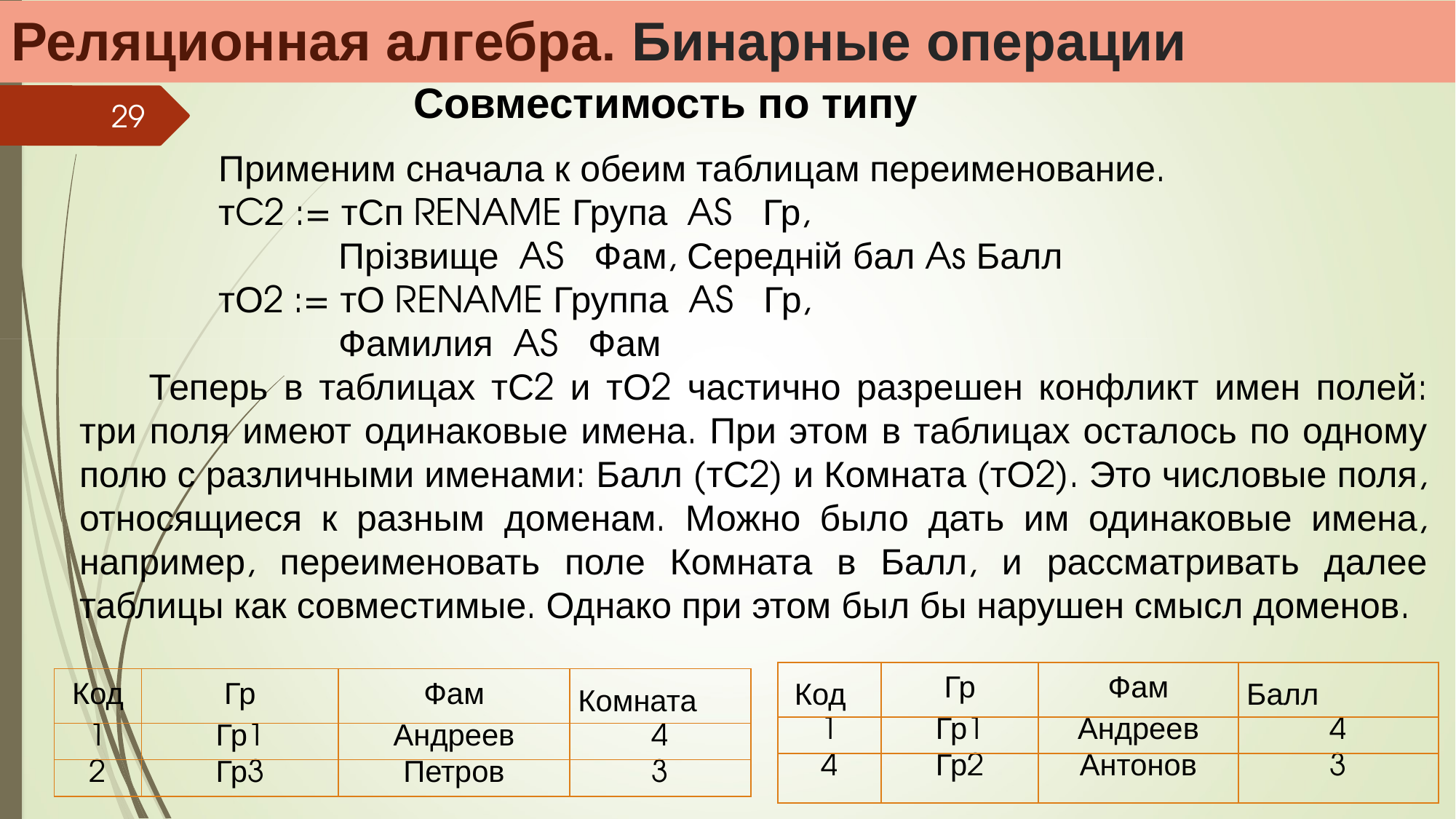

Реляционная алгебра. Бинарные операции
Совместимость по типу
29
Применим сначала к обеим таблицам переименование.
тC2 := тСп RENAME Група  AS   Гр,
            Прізвище  AS   Фам, Середній бал As Балл
тО2 := тО RENAME Группа  AS   Гр,
            Фамилия  AS   Фам
 Теперь в таблицах тС2 и тО2 частично разрешен конфликт имен полей: три поля имеют одинаковые имена. При этом в таблицах осталось по одному полю с различными именами: Балл (тС2) и Комната (тО2). Это числовые поля, относящиеся к разным доменам. Можно было дать им одинаковые имена, например, переименовать поле Комната в Балл, и рассматривать далее таблицы как совместимые. Однако при этом был бы нарушен смысл доменов.

| Код | Гр | Фам | Балл |
| --- | --- | --- | --- |
| 1 | Гр1 | Андреев | 4 |
| 4 | Гр2 | Антонов | 3 |
| Код | Гр | Фам | Комната |
| --- | --- | --- | --- |
| 1 | Гр1 | Андреев | 4 |
| 2 | Гр3 | Петров | 3 |